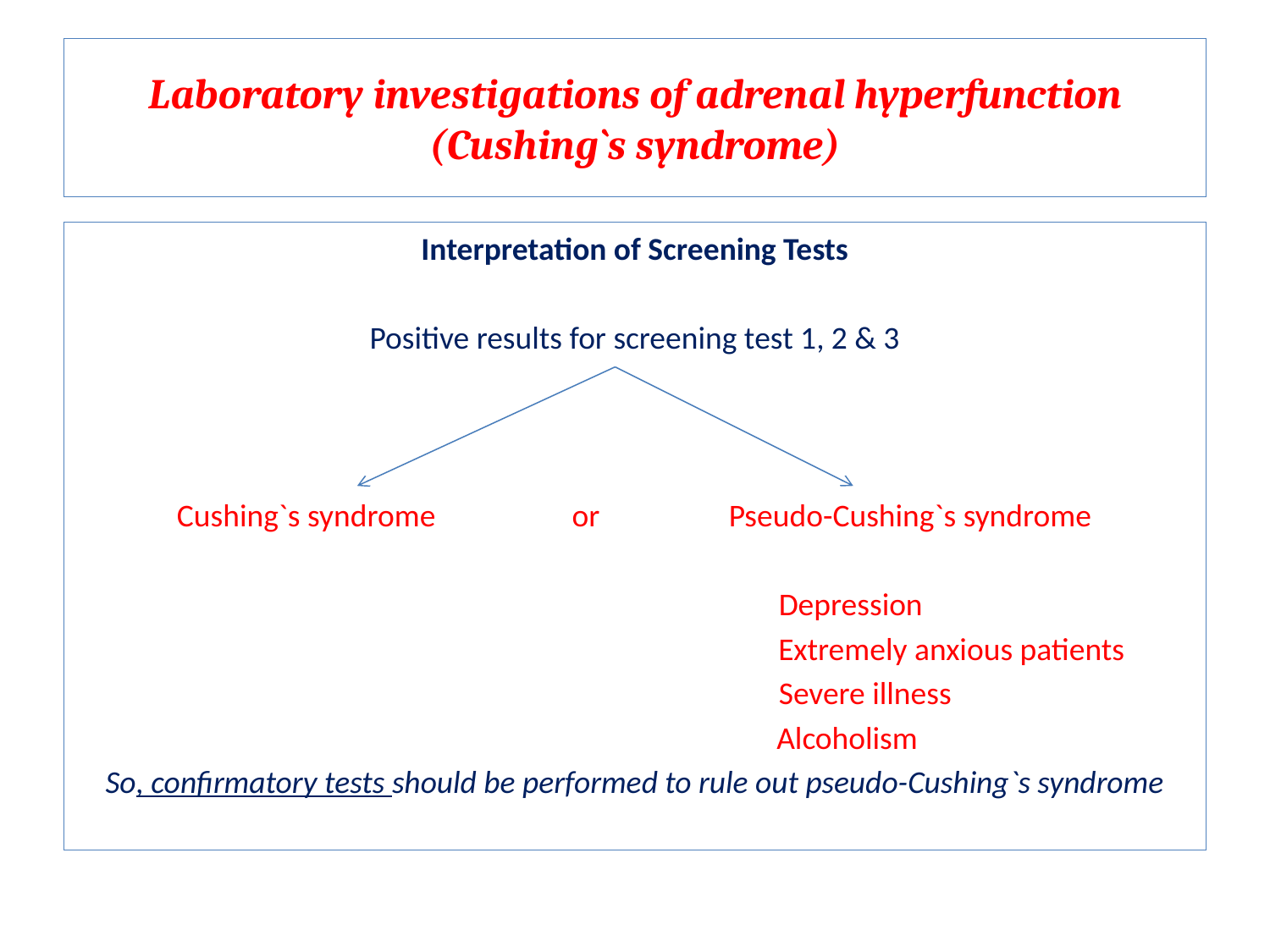

# Laboratory investigations of adrenal hyperfunction (Cushing`s syndrome)
Interpretation of Screening Tests

Positive results for screening test 1, 2 & 3

Cushing`s syndrome                   or                  Pseudo-Cushing`s syndrome

                                                            Depression
                                                                                        Extremely anxious patients
                                                                Severe illness
                                                           Alcoholism
So, confirmatory tests should be performed to rule out pseudo-Cushing`s syndrome